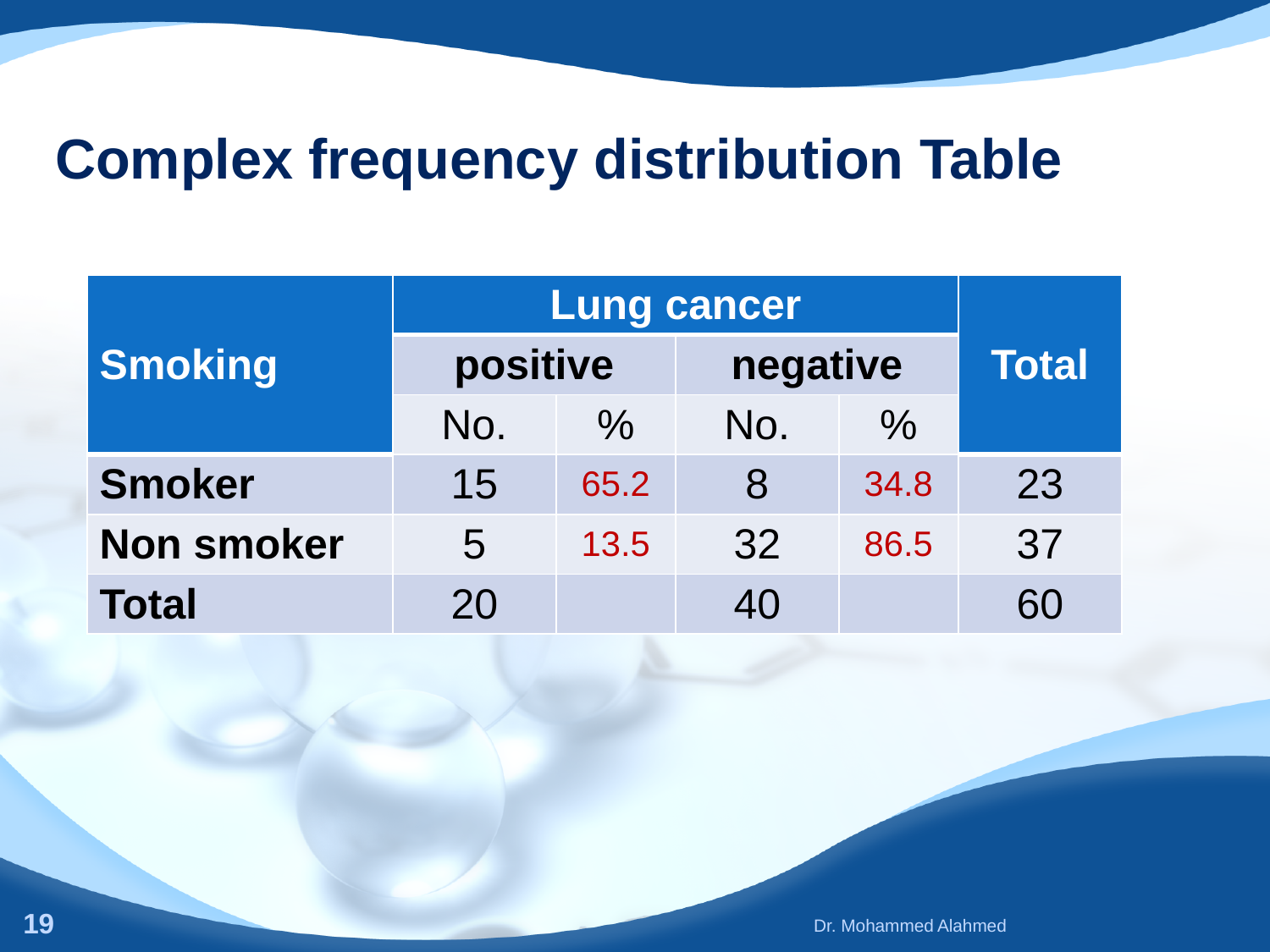

# Complex frequency distribution Table
| Smoking | Lung cancer |  |  |  | Total |
| --- | --- | --- | --- | --- | --- |
|  | positive |  | negative |  |  |
|  | No. | % | No. | % |  |
| Smoker | 15 | 65.2 | 8 | 34.8 | 23 |
| Non smoker | 5 | 13.5 | 32 | 86.5 | 37 |
| Total | 20 |  | 40 |  | 60 |
19
Dr. Mohammed Alahmed